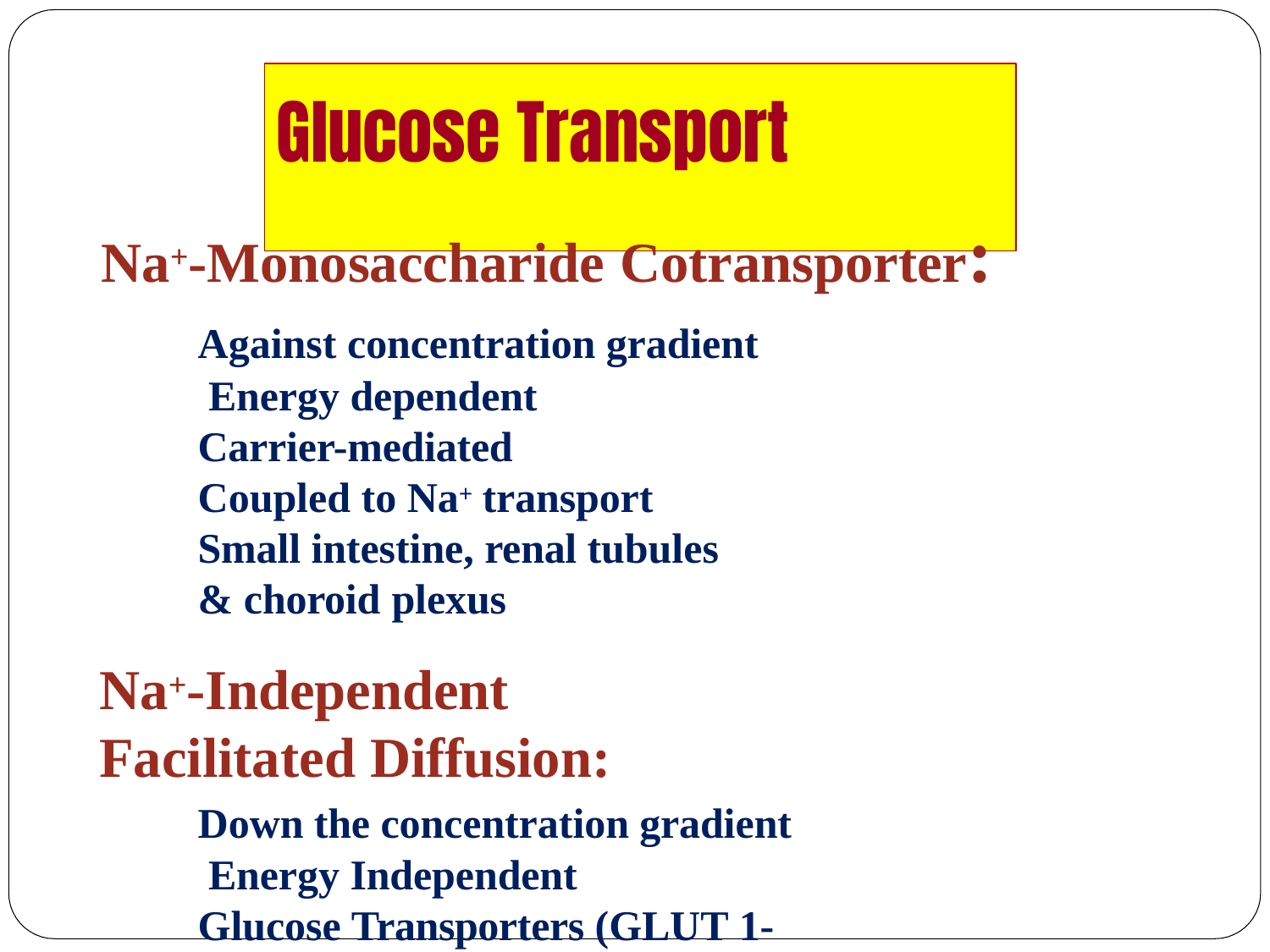

# Glucose Transport
Na+-Monosaccharide Cotransporter:
Against concentration gradient  Energy dependent
Carrier-mediated
Coupled to Na+ transport
Small intestine, renal tubules & choroid plexus
Na+-Independent Facilitated Diffusion:
Down the concentration gradient  Energy Independent
Glucose Transporters (GLUT 1-14)